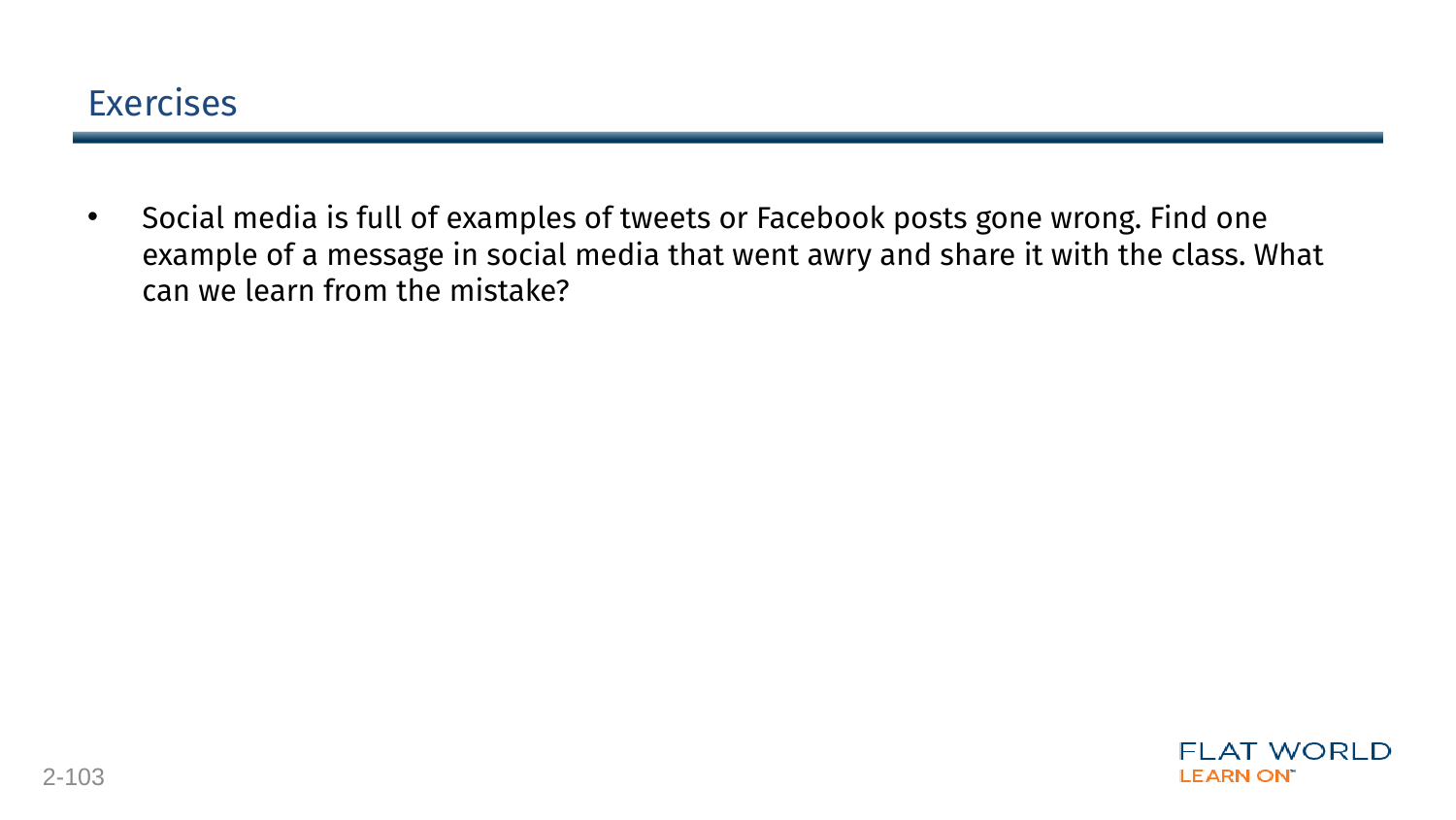

# Exercises
Social media is full of examples of tweets or Facebook posts gone wrong. Find one example of a message in social media that went awry and share it with the class. What can we learn from the mistake?
2-103